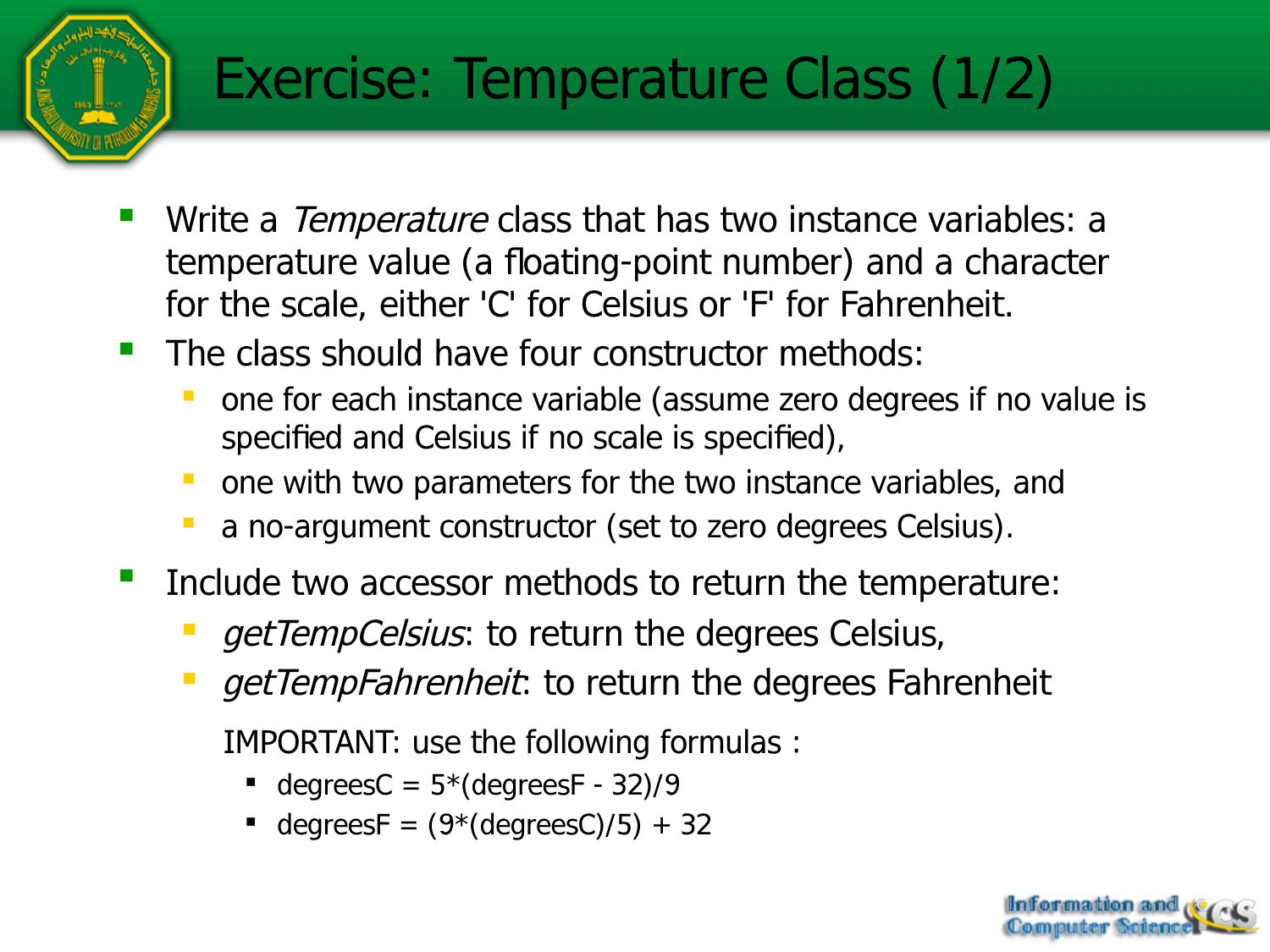

# Exercise: Temperature Class (1/2)
Write a Temperature class that has two instance variables: a temperature value (a floating-point number) and a character for the scale, either 'C' for Celsius or 'F' for Fahrenheit.
The class should have four constructor methods:
one for each instance variable (assume zero degrees if no value is specified and Celsius if no scale is specified),
one with two parameters for the two instance variables, and
a no-argument constructor (set to zero degrees Celsius).
Include two accessor methods to return the temperature:
getTempCelsius: to return the degrees Celsius,
getTempFahrenheit: to return the degrees Fahrenheit
        IMPORTANT: use the following formulas :
degreesC = 5*(degreesF - 32)/9
degreesF = (9*(degreesC)/5) + 32